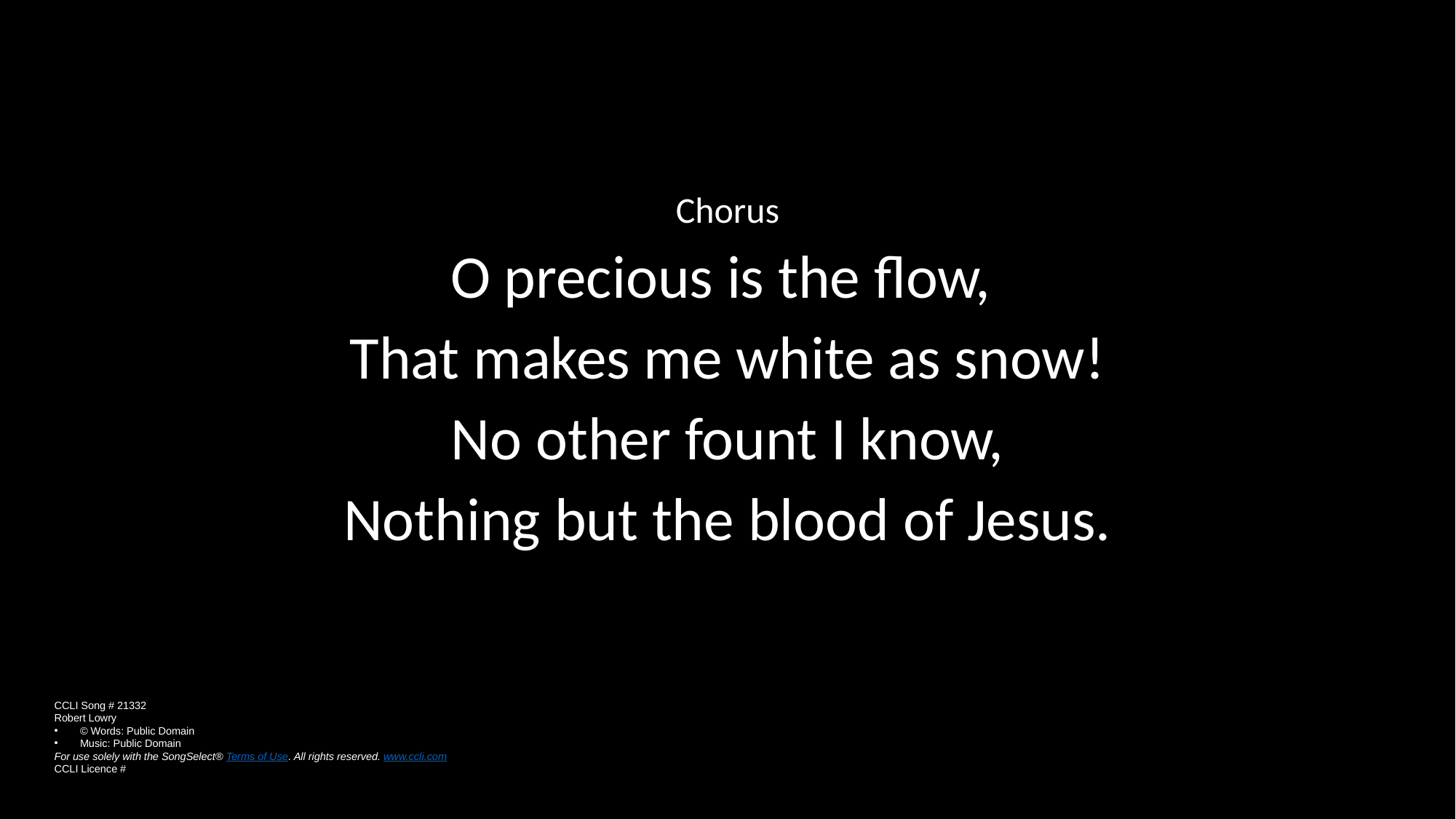

Chorus
O precious is the flow,
That makes me white as snow!
No other fount I know,
Nothing but the blood of Jesus.
CCLI Song # 21332
Robert Lowry
© Words: Public Domain
Music: Public Domain
For use solely with the SongSelect® Terms of Use. All rights reserved. www.ccli.com
CCLI Licence #